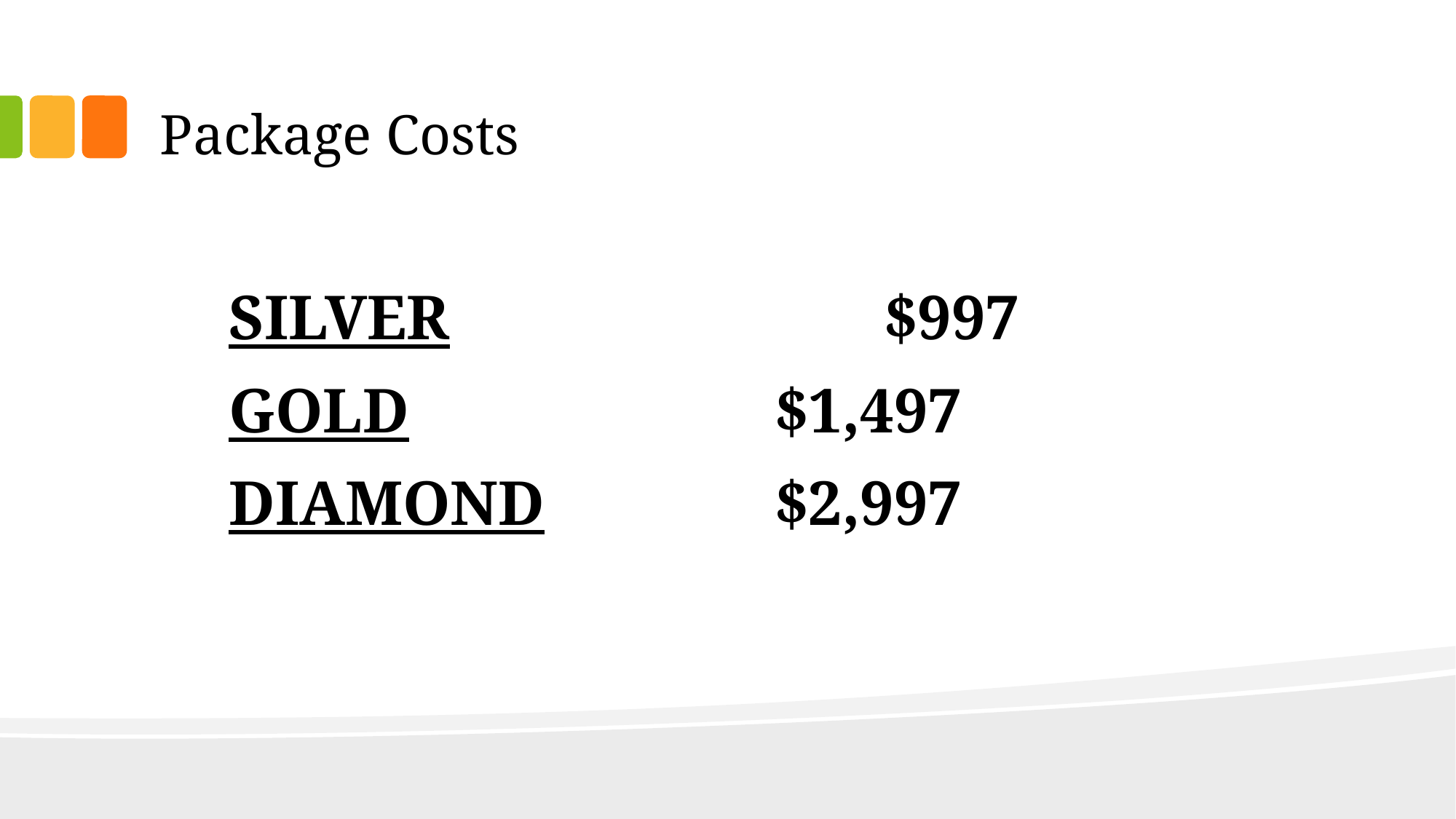

# Package Costs
SILVER				$997
GOLD				$1,497
DIAMOND			$2,997